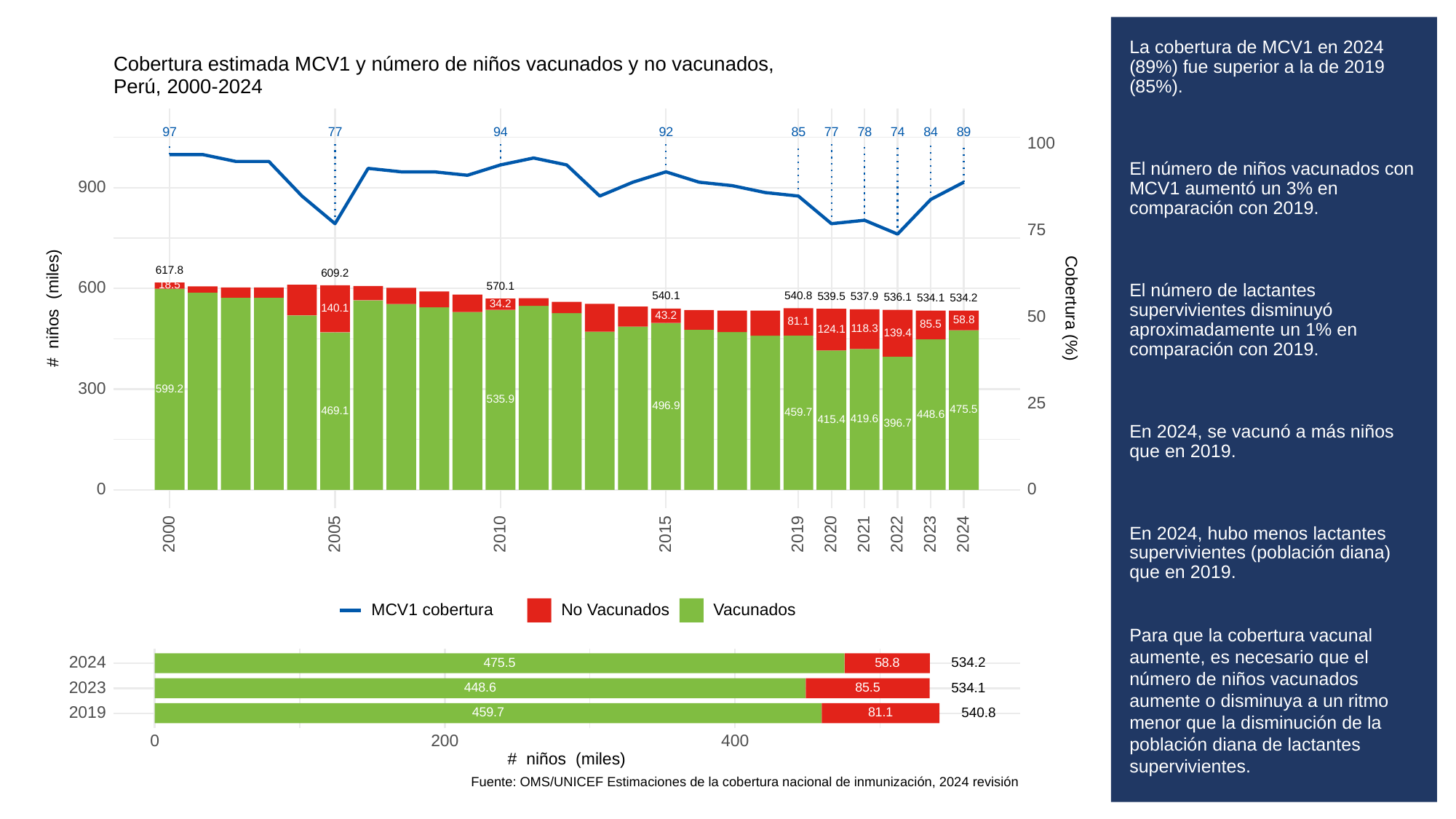

# La cobertura de MCV1 en 2024 (89%) fue superior a la de 2019 (85%).

El número de niños vacunados con MCV1 aumentó un 3% en comparación con 2019.

El número de lactantes supervivientes disminuyó aproximadamente un 1% en comparación con 2019.

En 2024, se vacunó a más niños que en 2019.

En 2024, hubo menos lactantes supervivientes (población diana) que en 2019.

Para que la cobertura vacunal aumente, es necesario que el número de niños vacunados aumente o disminuya a un ritmo menor que la disminución de la población diana de lactantes supervivientes.

Cobertura estimada MCV1 y número de niños vacunados y no vacunados,
Perú, 2000-2024

97
94
92
85
78
84
89
74
77
77

100

900

75

617.8
609.2
18.5
600
570.1

540.8
540.1
539.5

537.9
536.1
534.2
534.1

34.2

#  niños  (miles)
Cobertura (%)

140.1

50
43.2

58.8
81.1
85.5

118.3
124.1

139.4

300
599.2

535.9
25
496.9
475.5
469.1
459.7
448.6
419.6
415.4
396.7

0
0

2023
2000
2005
2010
2015
2019
2020
2021
2022
2024

MCV1 cobertura
No Vacunados
Vacunados

2024
534.2
58.8
475.5

2023
534.1
448.6
85.5

2019
540.8
459.7
81.1

0
200
400
#  niños  (miles)
Fuente: OMS/UNICEF Estimaciones de la cobertura nacional de inmunización, 2024 revisión